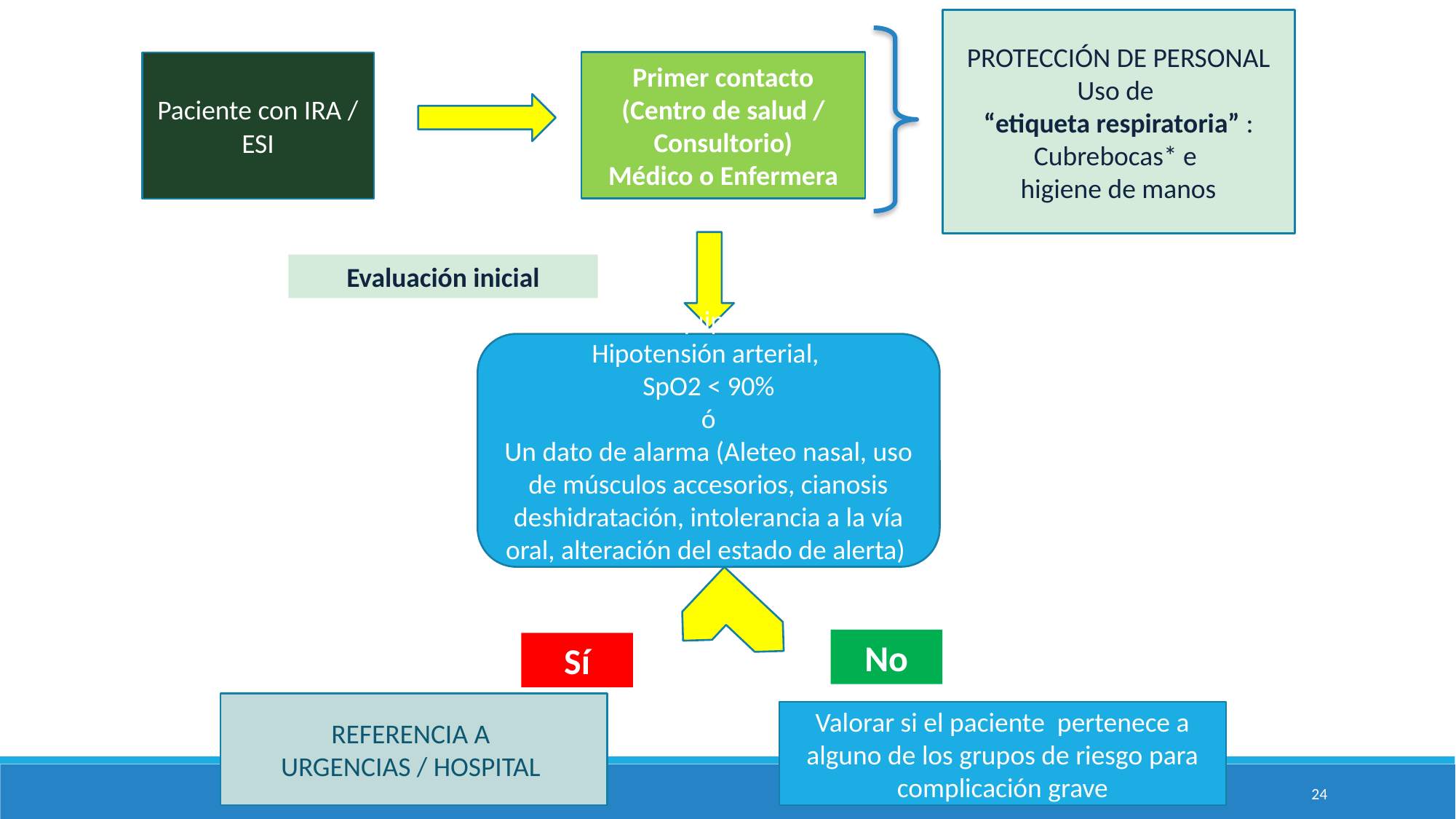

PROTECCIÓN DE PERSONAL
Uso de
“etiqueta respiratoria” : Cubrebocas* e
higiene de manos

Primer contacto
(Centro de salud / Consultorio)
Médico o Enfermera
Paciente con IRA / ESI

Evaluación inicial
Taquipnea
Hipotensión arterial,
SpO2 < 90%
ó
Un dato de alarma (Aleteo nasal, uso de músculos accesorios, cianosis deshidratación, intolerancia a la vía oral, alteración del estado de alerta)
)

No
Sí
REFERENCIA A
URGENCIAS / HOSPITAL
Valorar si el paciente  pertenece a alguno de los grupos de riesgo para complicación grave
24